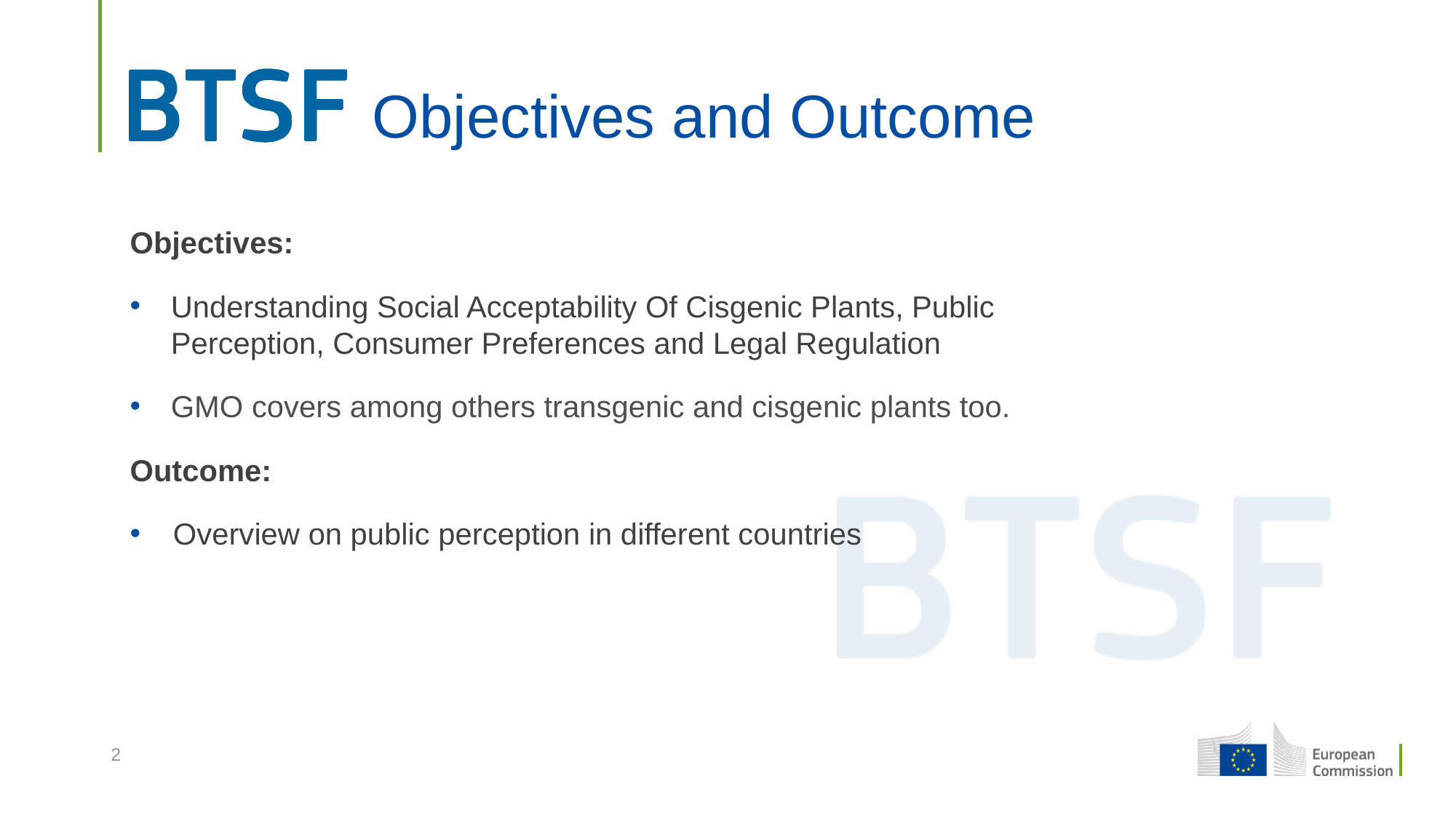

# Objectives and Outcome
Objectives:
Understanding Social Acceptability Of Cisgenic Plants, Public Perception, Consumer Preferences and Legal Regulation
GMO covers among others transgenic and cisgenic plants too.
Outcome:
Overview on public perception in different countries

2